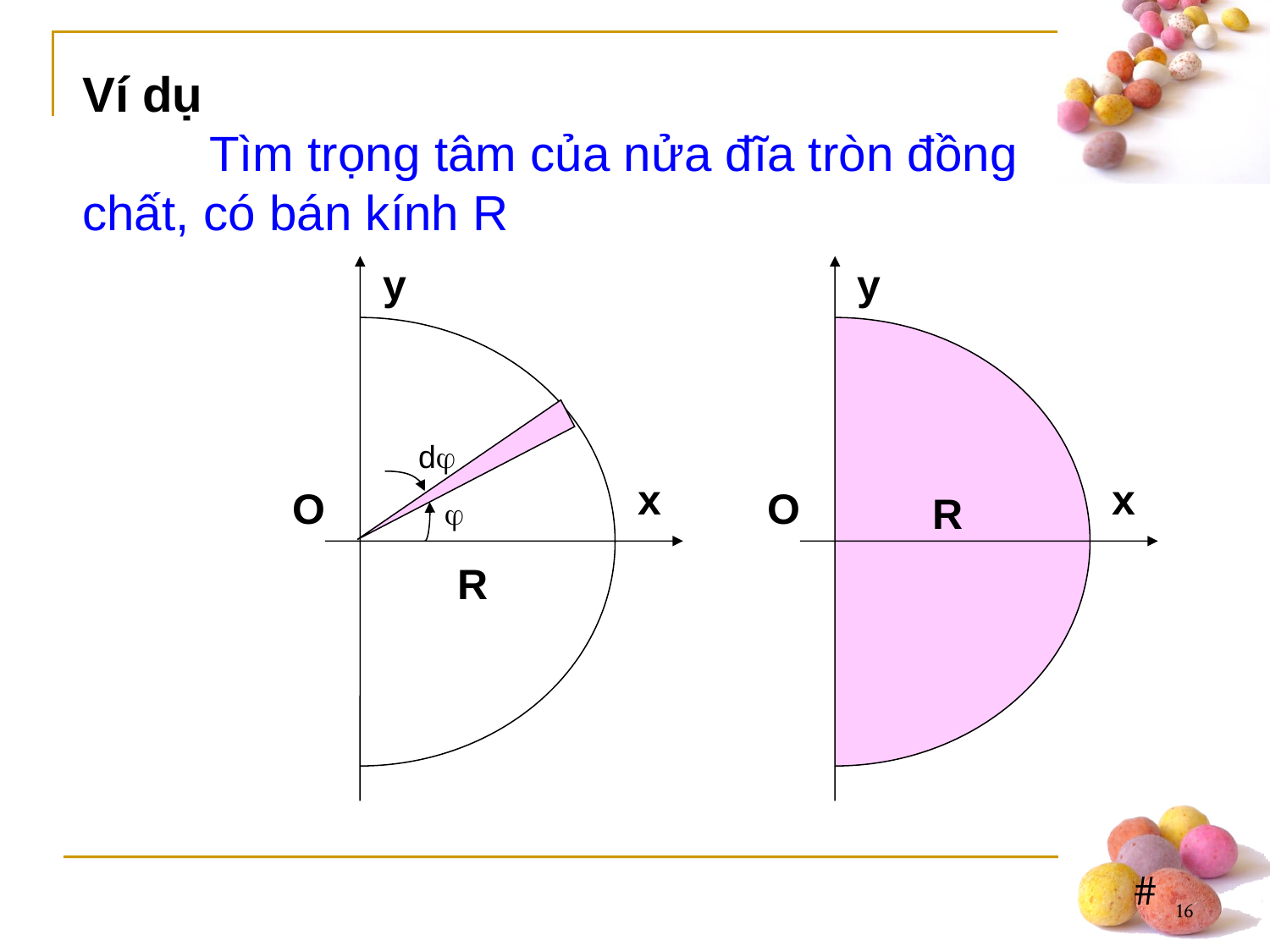

Ví dụ
	Tìm trọng tâm của nửa đĩa tròn đồng chất, có bán kính R
y

dϕ
x

O
ϕ

R
y

x
O
R

16